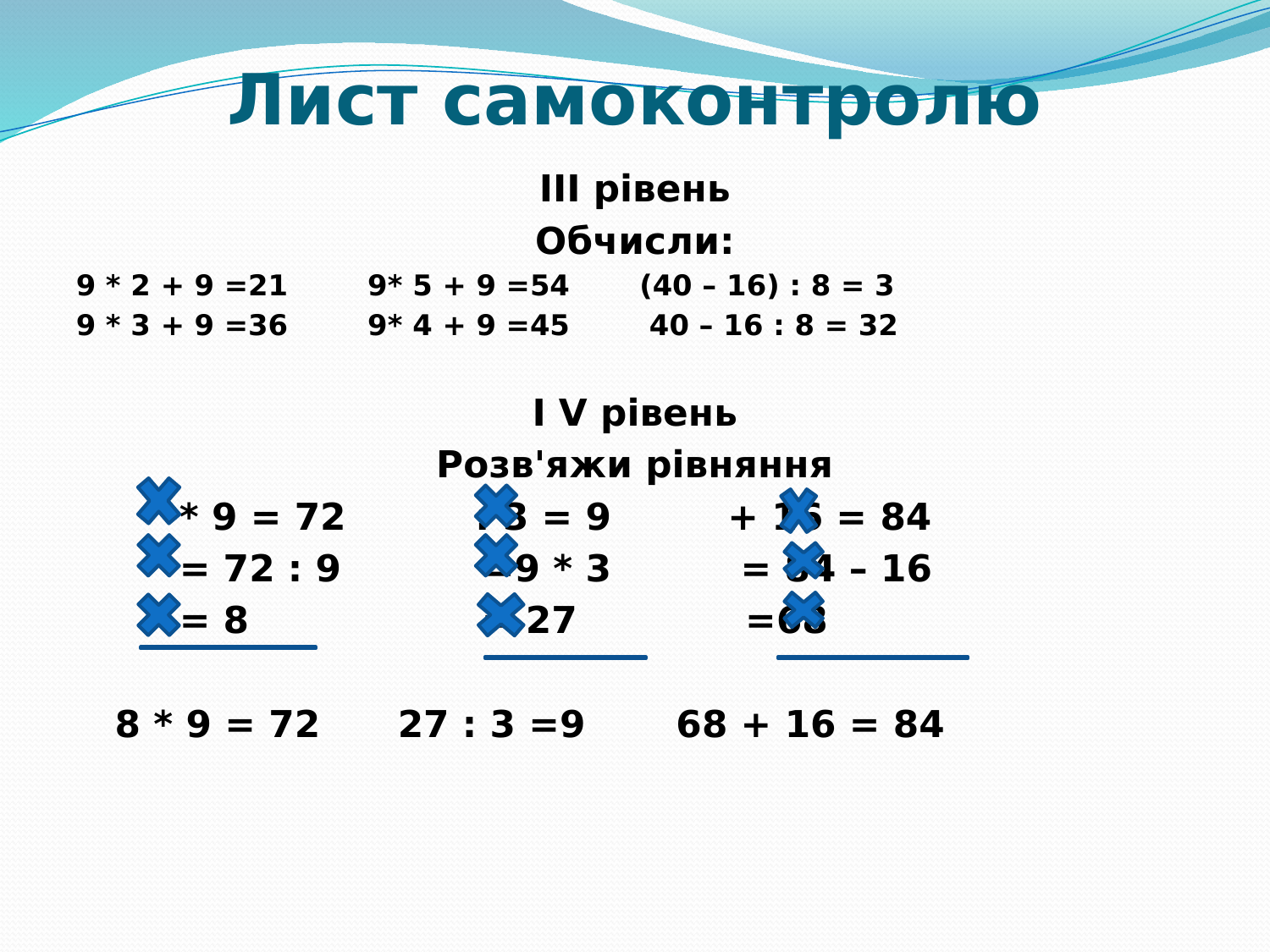

# Лист самоконтролю
III рівень
Обчисли:
9 * 2 + 9 =21        9* 5 + 9 =54       (40 – 16) : 8 = 3
9 * 3 + 9 =36        9* 4 + 9 =45        40 – 16 : 8 = 32

I V рівень
Розв'яжи рівняння
        * 9 = 72          : 3 = 9         + 16 = 84
        = 72 : 9           =9 * 3          = 84 – 16
        = 8                  = 27             =68

   8 * 9 = 72      27 : 3 =9       68 + 16 = 84